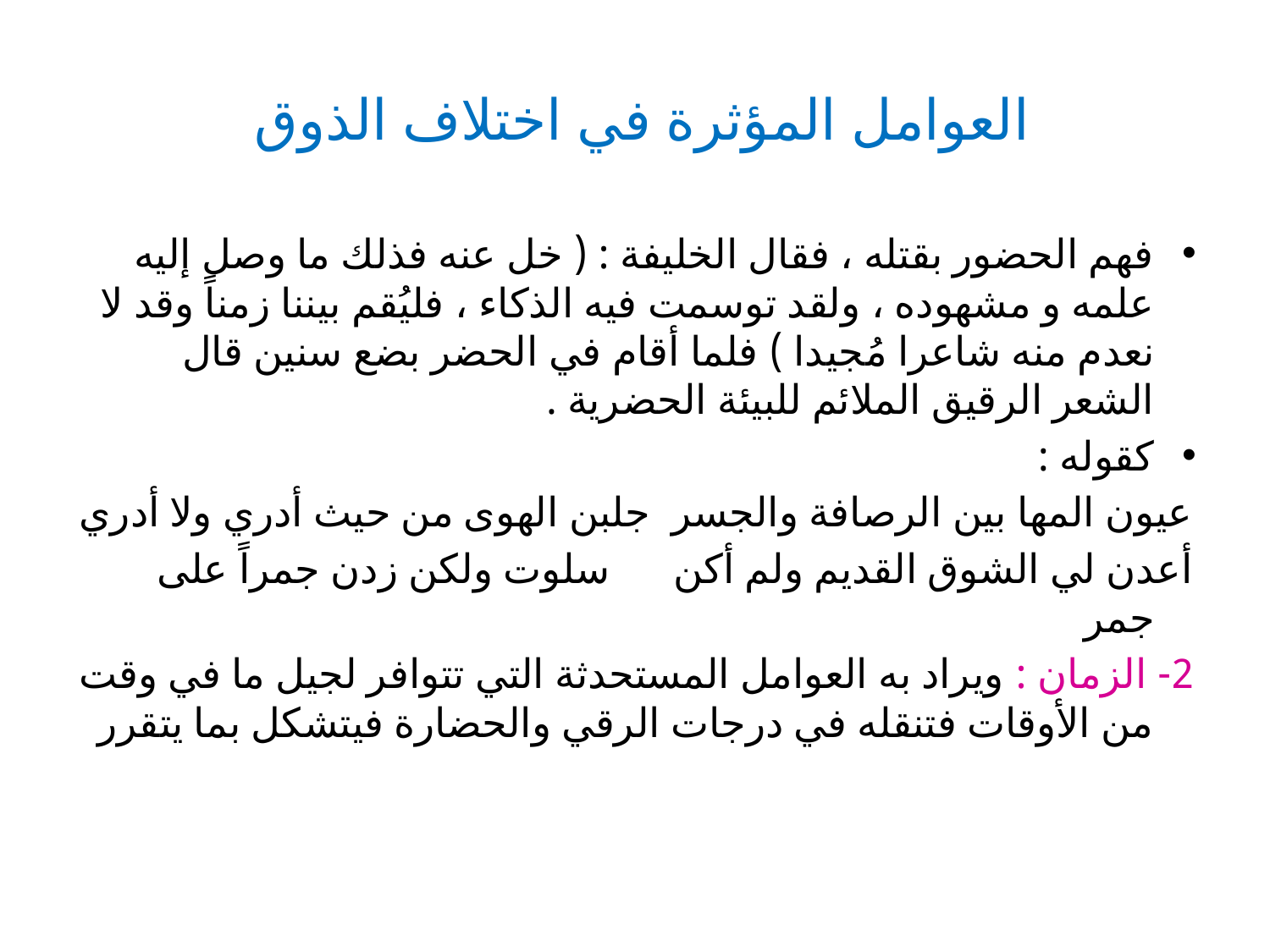

# العوامل المؤثرة في اختلاف الذوق
فهم الحضور بقتله ، فقال الخليفة : ( خل عنه فذلك ما وصل إليه علمه و مشهوده ، ولقد توسمت فيه الذكاء ، فليُقم بيننا زمناً وقد لا نعدم منه شاعرا مُجيدا ) فلما أقام في الحضر بضع سنين قال الشعر الرقيق الملائم للبيئة الحضرية .
كقوله :
عيون المها بين الرصافة والجسر  جلبن الهوى من حيث أدري ولا أدري
أعدن لي الشوق القديم ولم أكن      سلوت ولكن زدن جمراً على جمر
2- الزمان : ويراد به العوامل المستحدثة التي تتوافر لجيل ما في وقت من الأوقات فتنقله في درجات الرقي والحضارة فيتشكل بما يتقرر